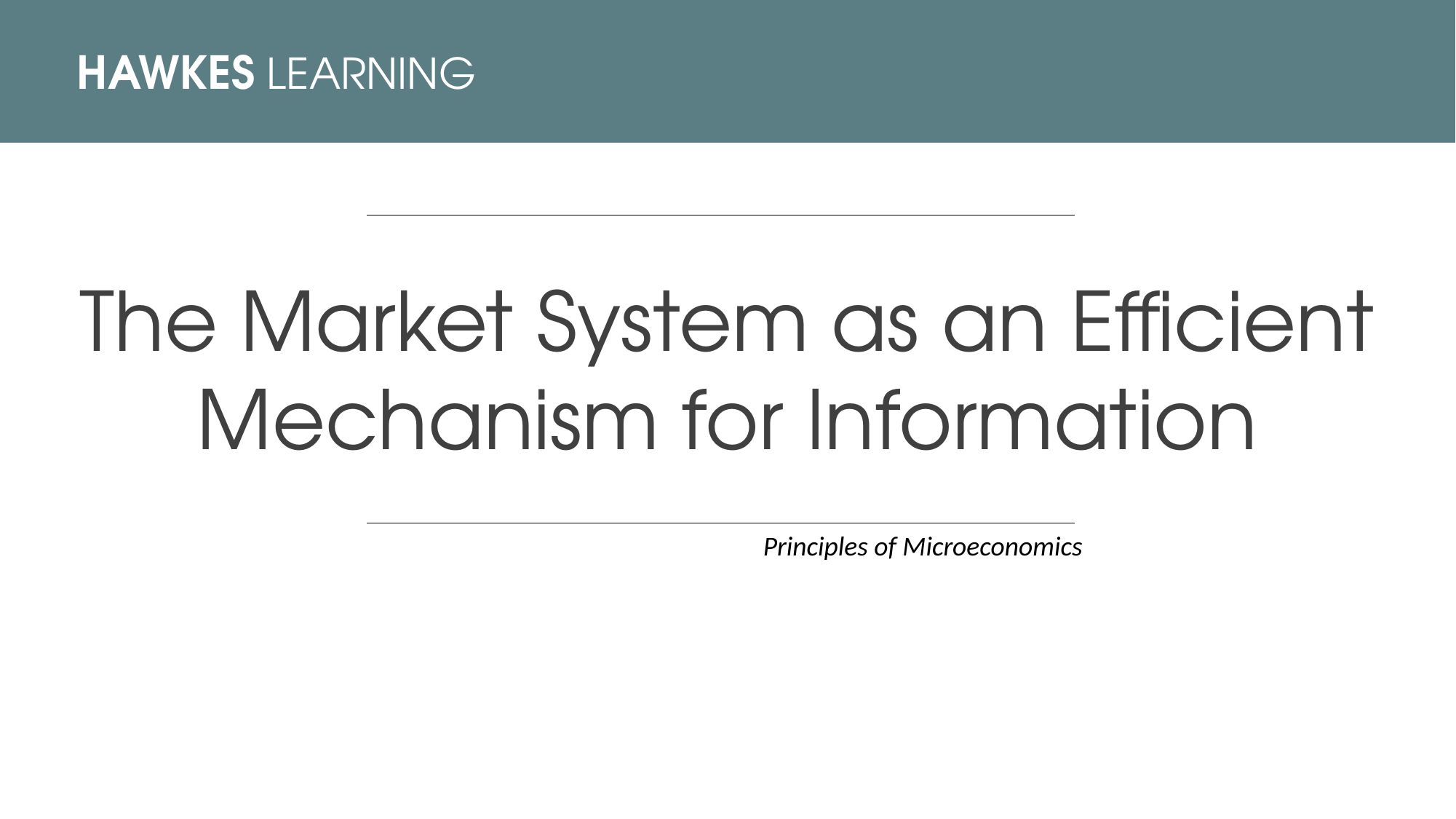

HAWKES LEARNING
The Market System as an Efficient Mechanism for Information
Principles of Microeconomics